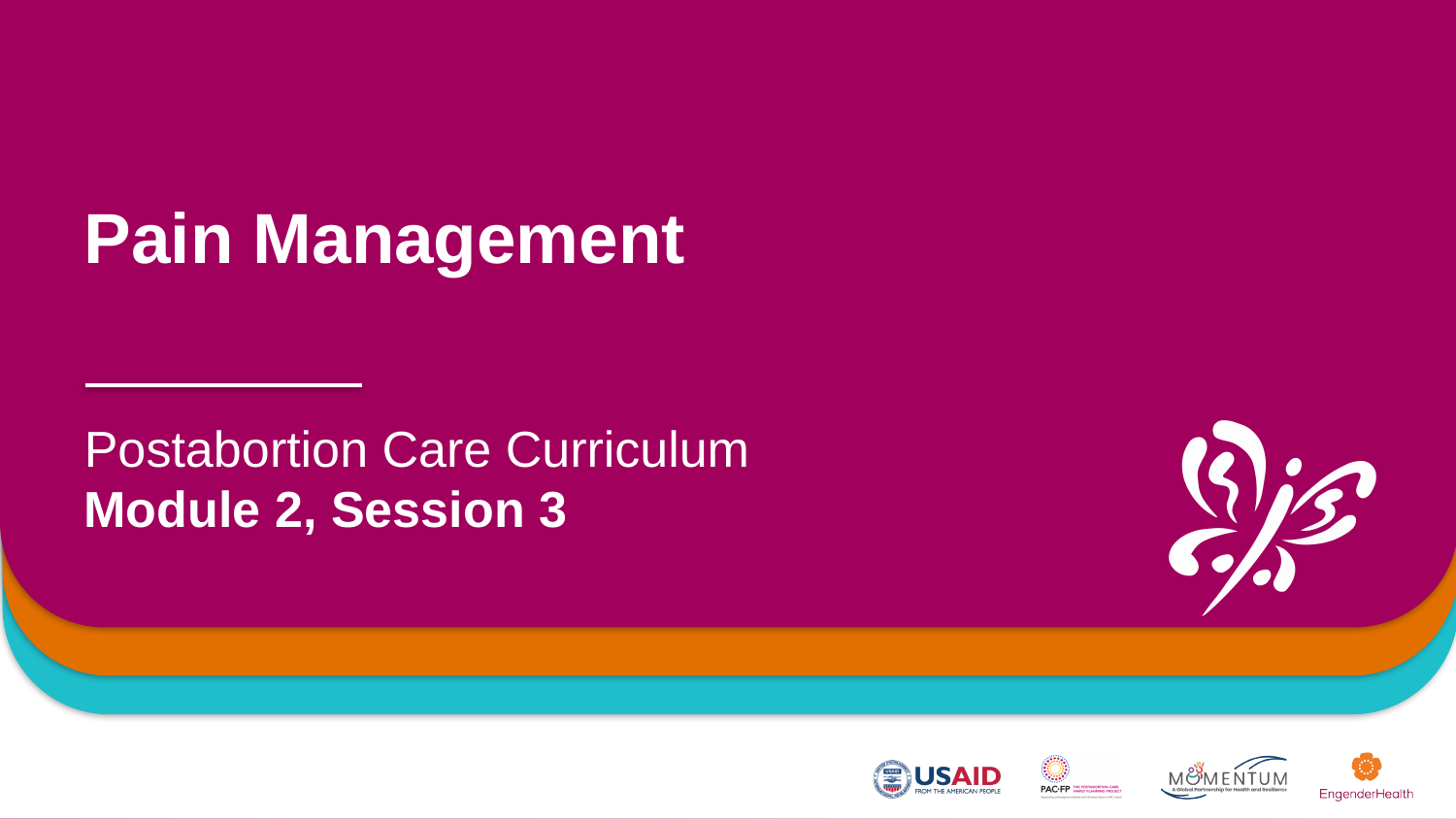

# Pain Management
Postabortion Care Curriculum
Module 2, Session 3